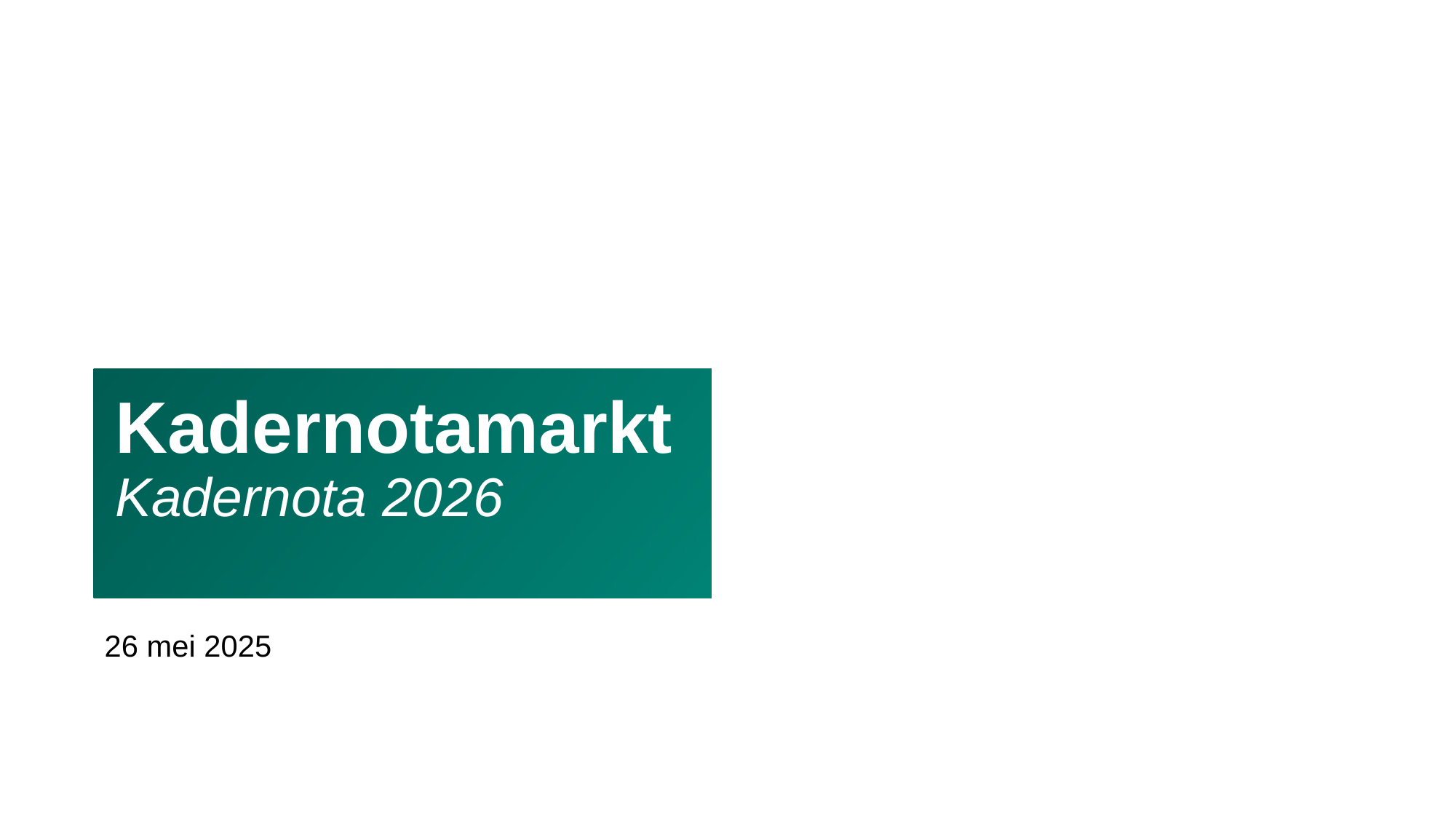

# Kadernotamarkt Kadernota 2026

26 mei 2025